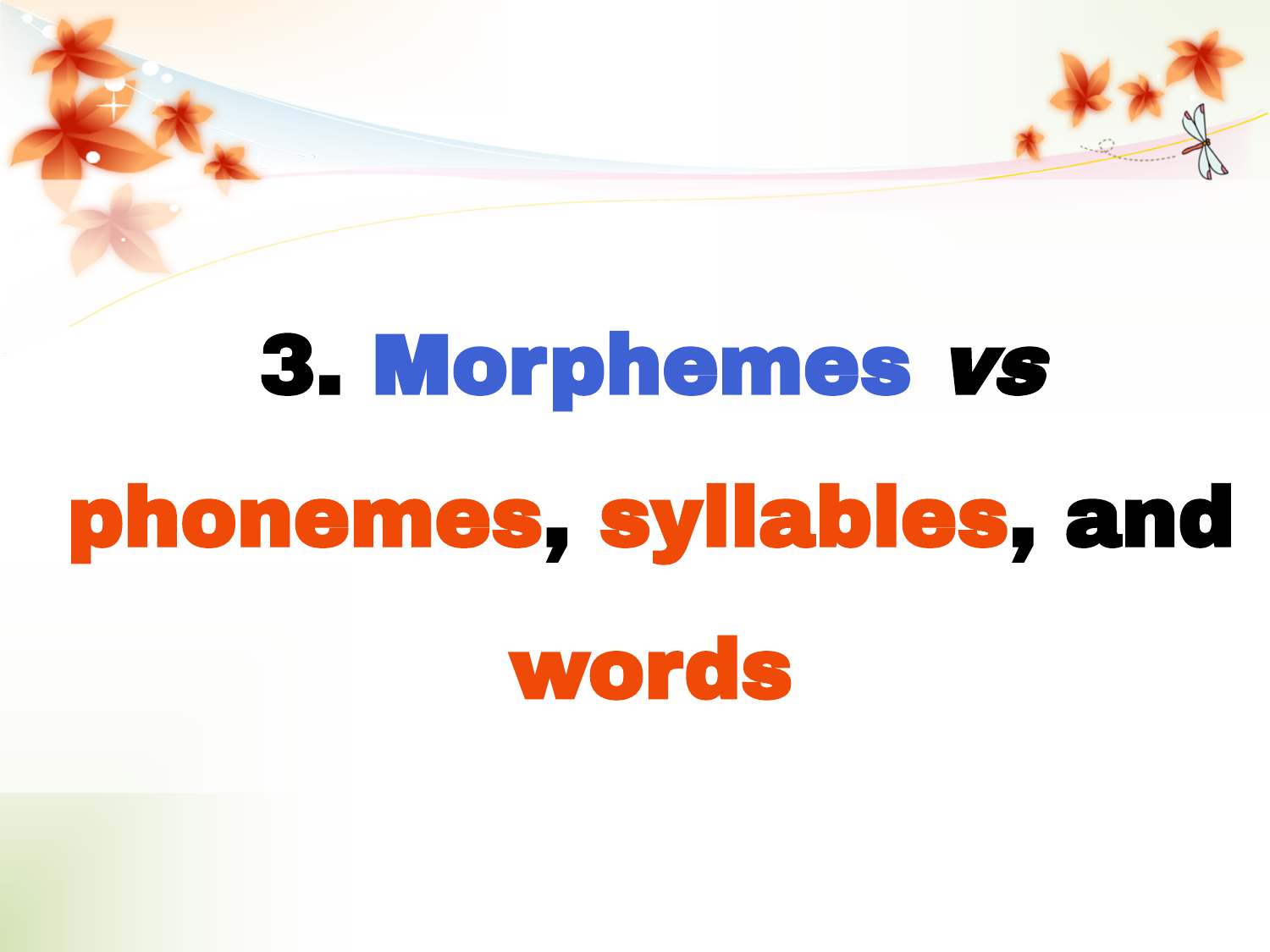

# 3. Morphemes vs phonemes, syllables, and words